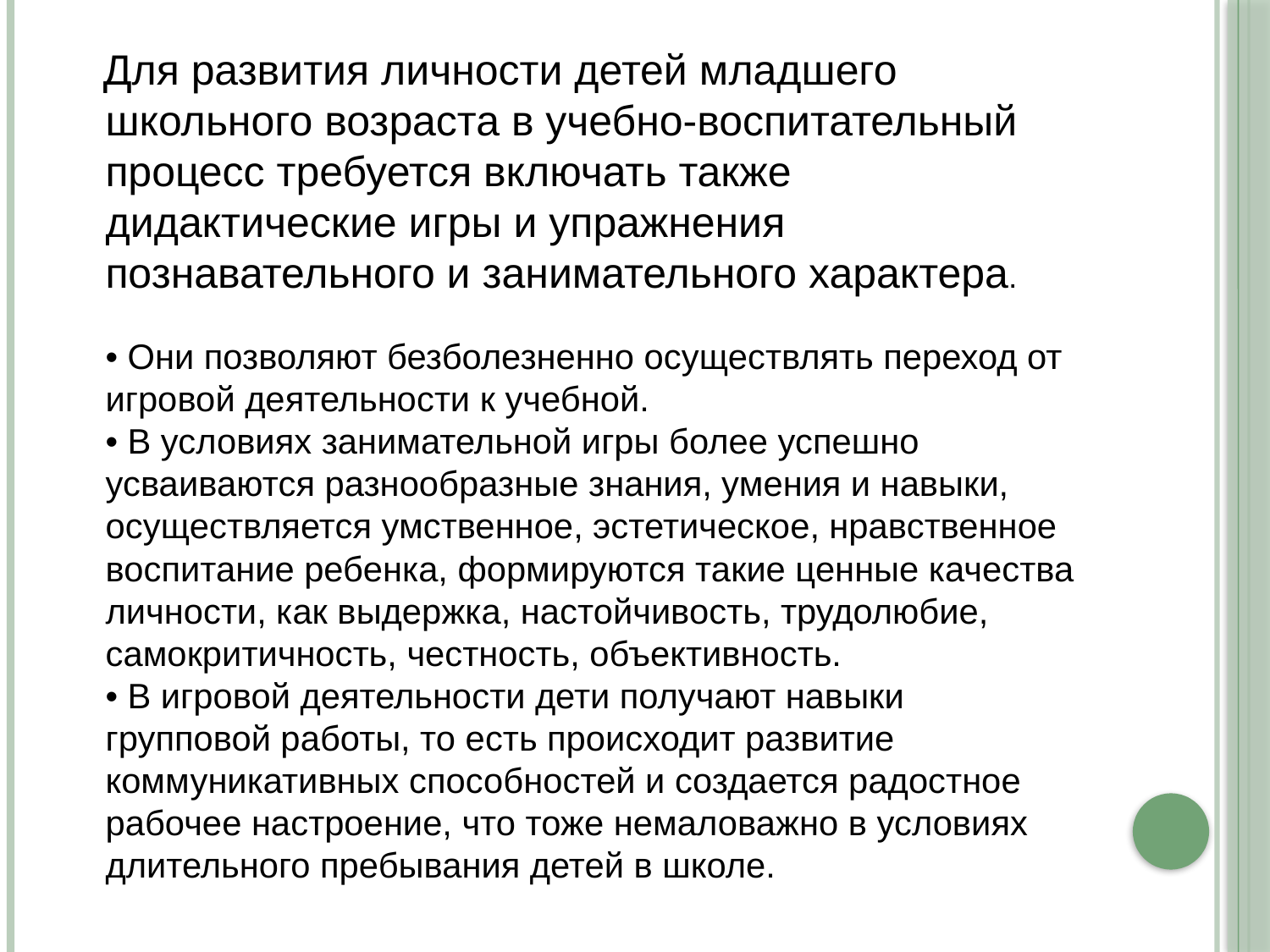

Для развития личности детей младшего школьного возраста в учебно-воспитательный процесс требуется включать также дидактические игры и упражнения познавательного и занимательного характера.
• Они позволяют безболезненно осуществлять переход от игровой деятельности к учебной.
• В условиях занимательной игры более успешно усваиваются разнообразные знания, умения и навыки, осуществляется умственное, эстетическое, нравственное воспитание ребенка, формируются такие ценные качества личности, как выдержка, настойчивость, трудолюбие, самокритичность, честность, объективность.
• В игровой деятельности дети получают навыки групповой работы, то есть происходит развитие коммуникативных способностей и создается радостное рабочее настроение, что тоже немаловажно в условиях длительного пребывания детей в школе.